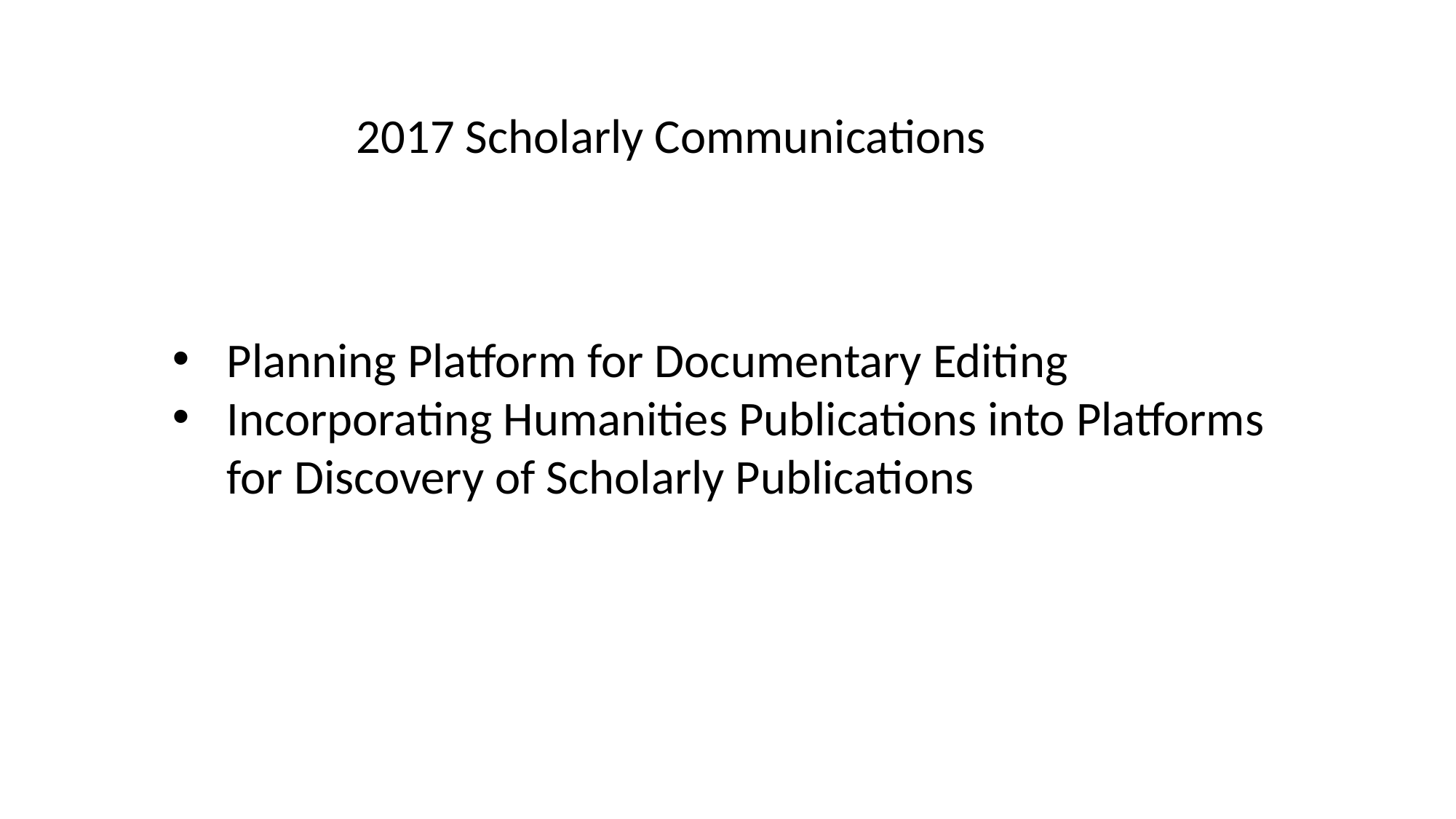

2017 Scholarly Communications
Planning Platform for Documentary Editing
Incorporating Humanities Publications into Platforms for Discovery of Scholarly Publications